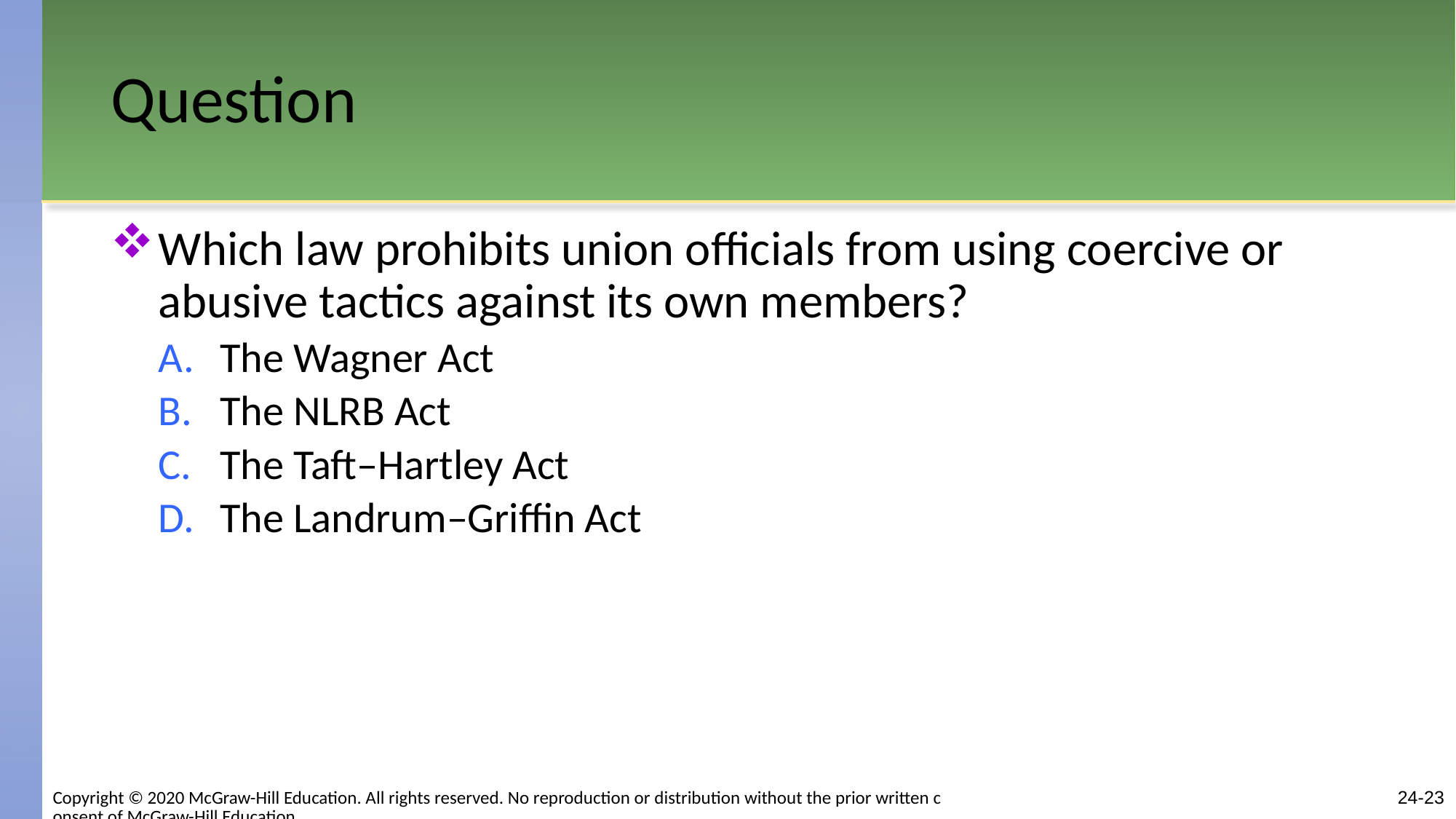

# Question
Which law prohibits union officials from using coercive or abusive tactics against its own members?
The Wagner Act
The NLRB Act
The Taft–Hartley Act
The Landrum–Griffin Act
Copyright © 2020 McGraw-Hill Education. All rights reserved. No reproduction or distribution without the prior written consent of McGraw-Hill Education.
24-23